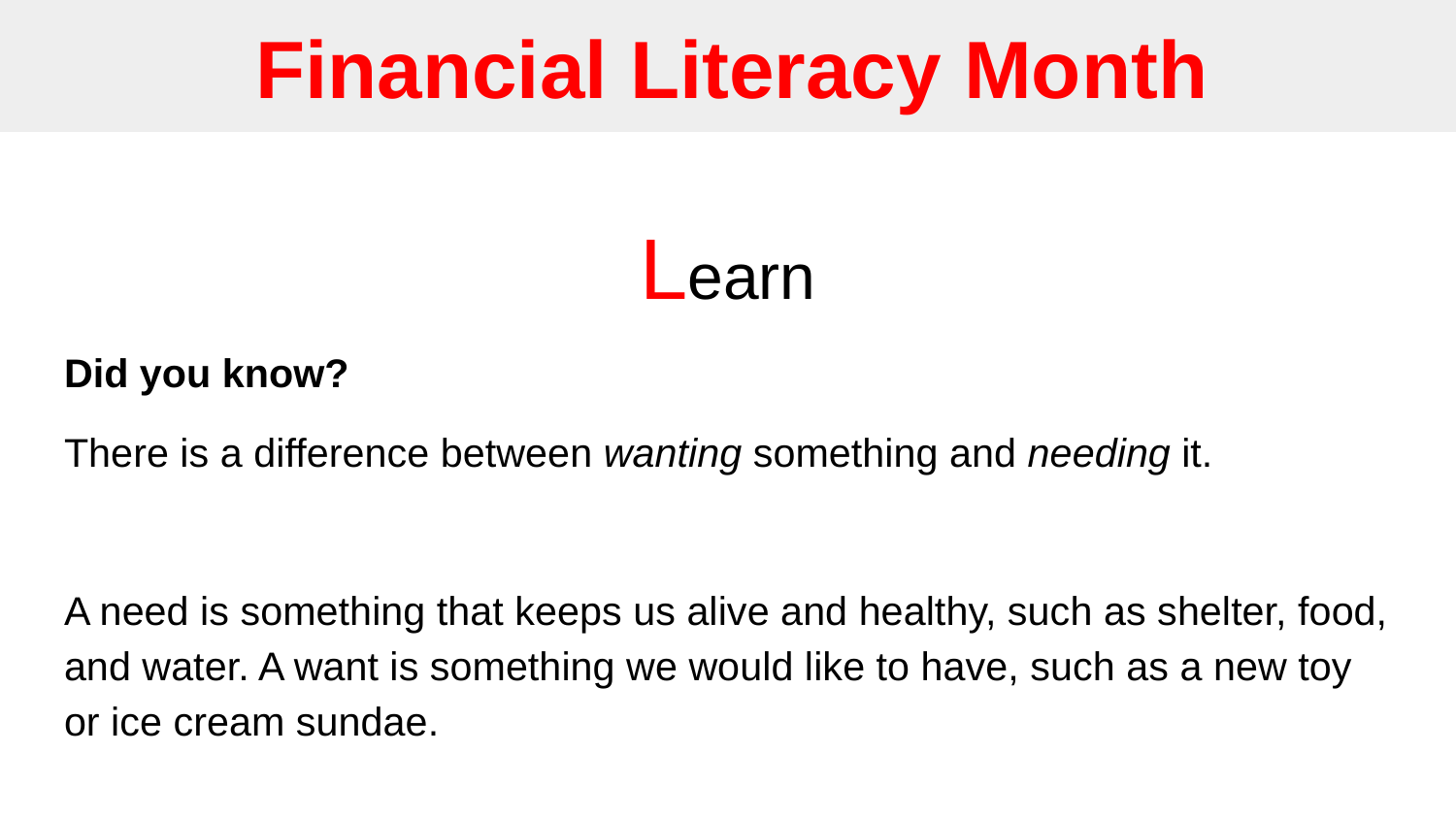

# Financial Literacy Month
Learn
Did you know?
There is a difference between wanting something and needing it.

A need is something that keeps us alive and healthy, such as shelter, food, and water. A want is something we would like to have, such as a new toy or ice cream sundae.